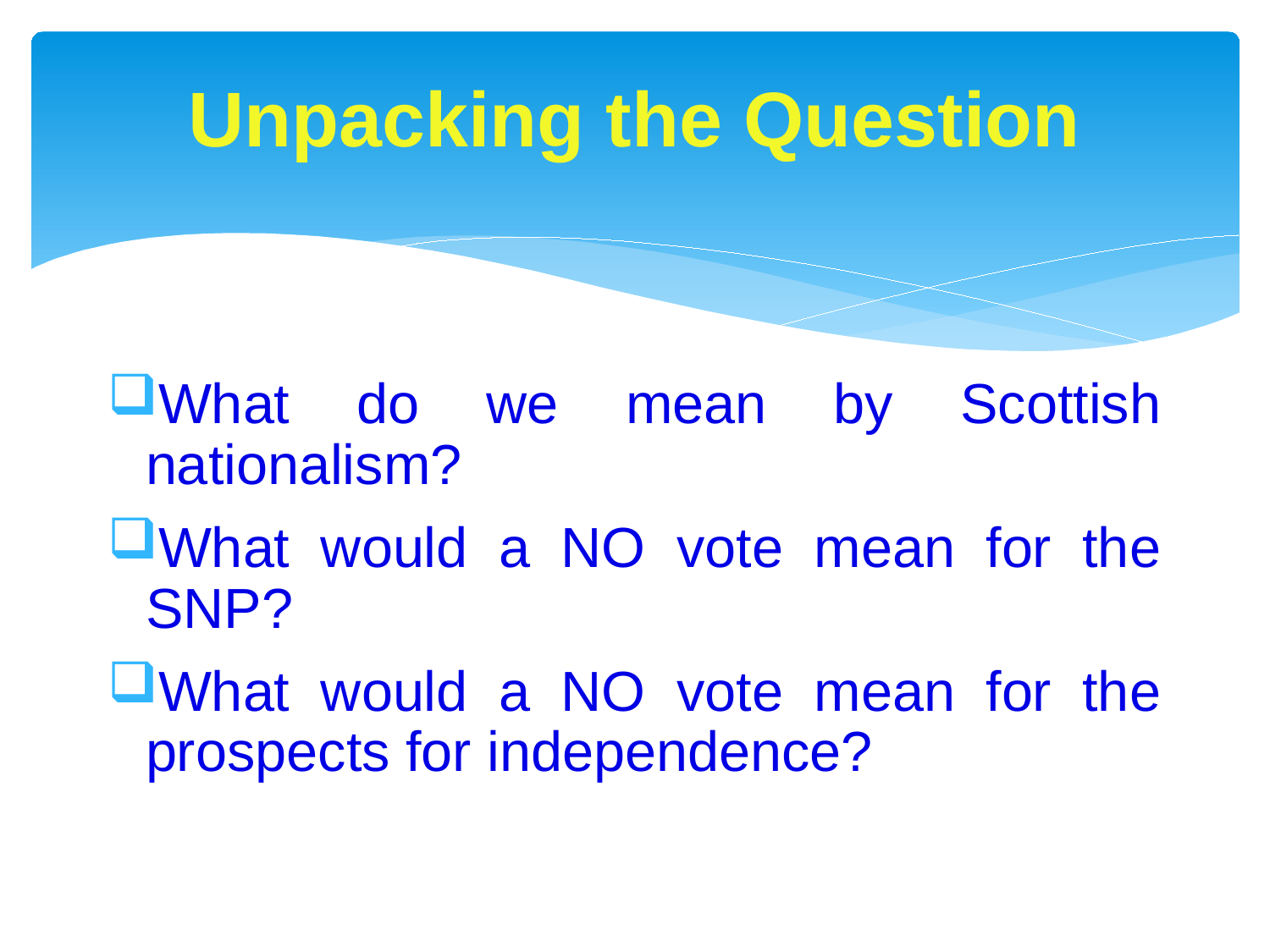

# Unpacking the Question

What do we mean by Scottish nationalism?
What would a NO vote mean for the SNP?
What would a NO vote mean for the prospects for independence?